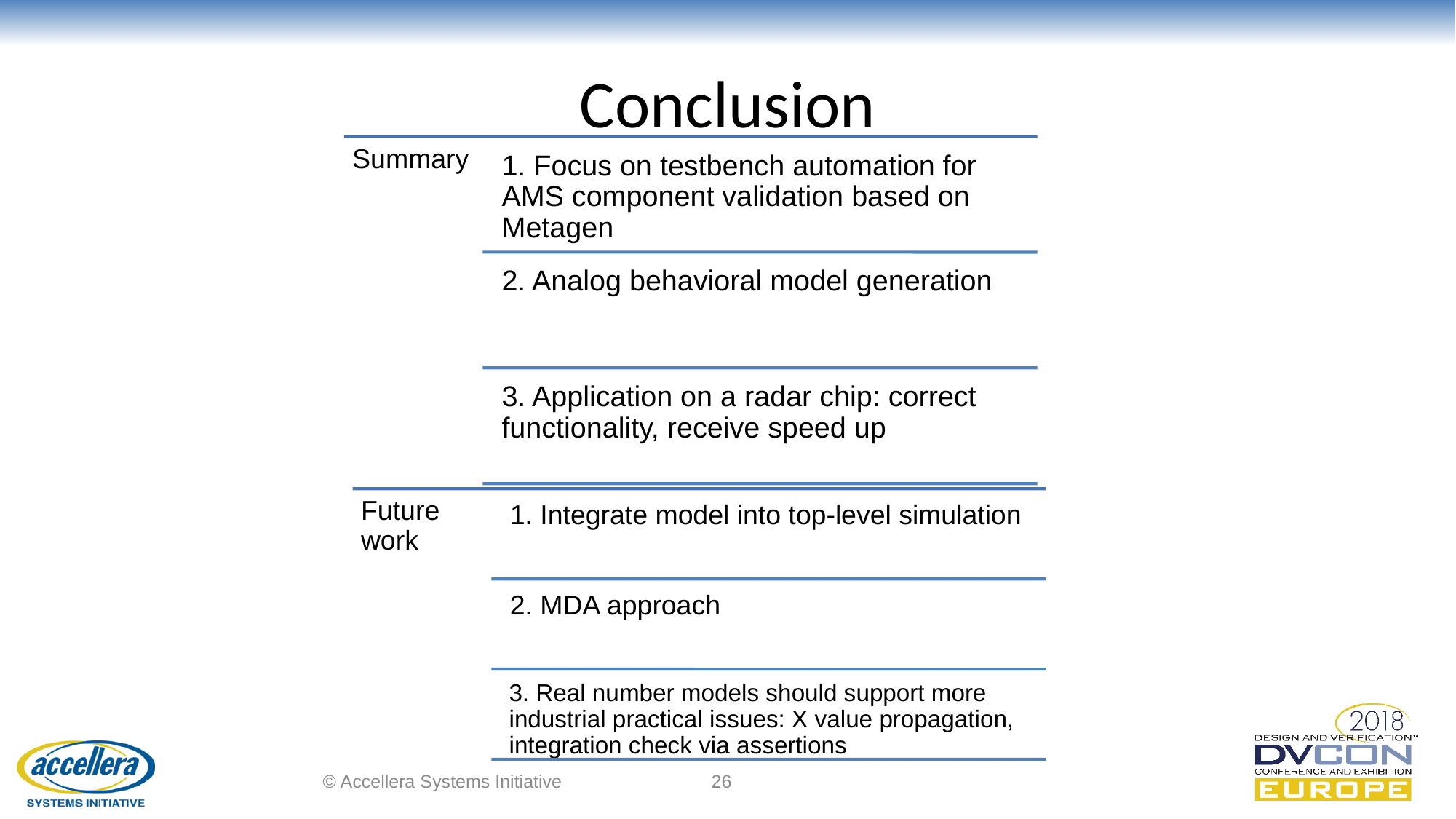

# Conclusion
Summary
1. Focus on testbench automation for AMS component validation based on Metagen
2. Analog behavioral model generation
3. Application on a radar chip: correct functionality, receive speed up
Future work
1. Integrate model into top-level simulation
2. MDA approach
3. Real number models should support more industrial practical issues: X value propagation, integration check via assertions
© Accellera Systems Initiative
26